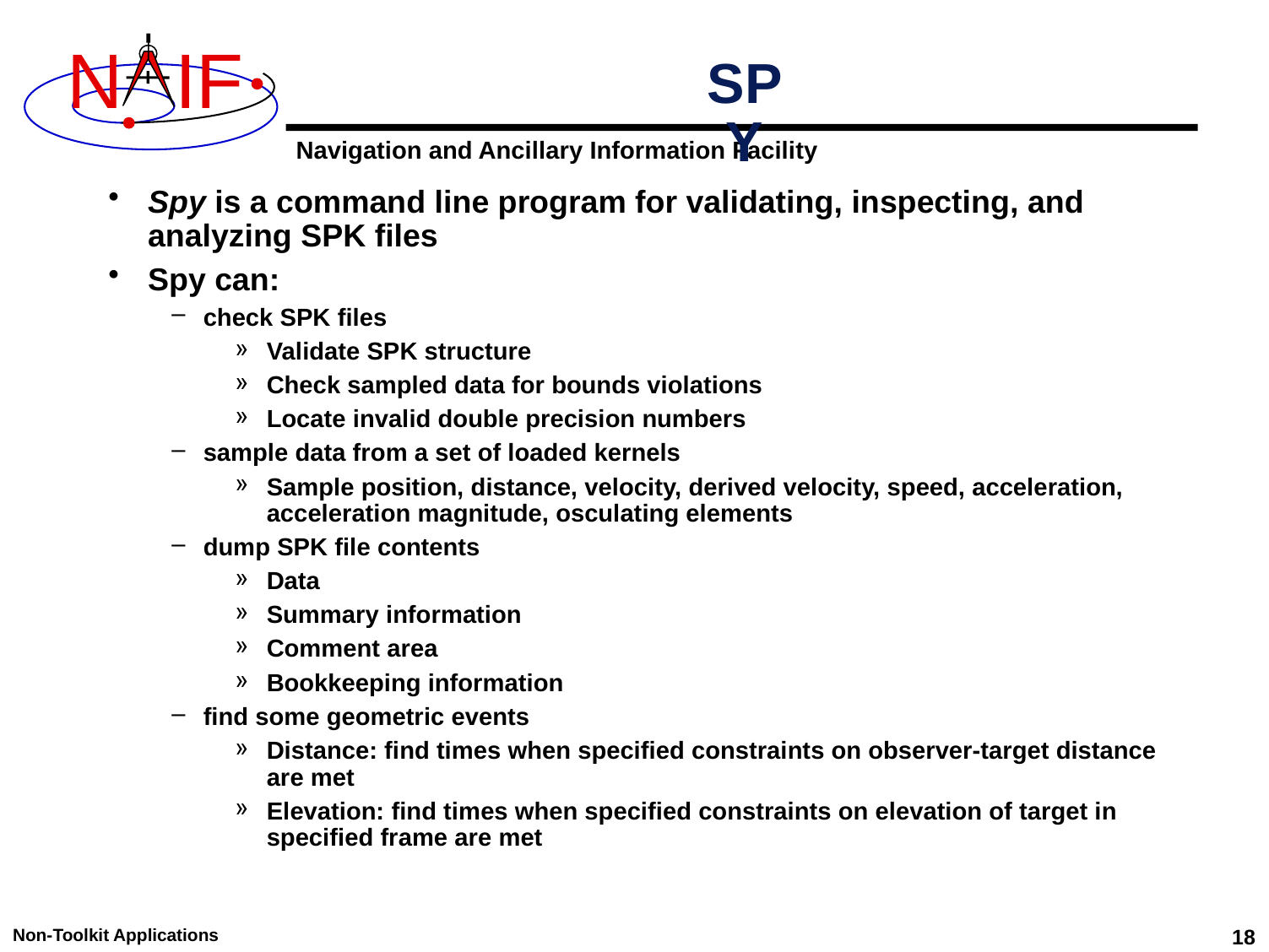

# SPY
Spy is a command line program for validating, inspecting, and analyzing SPK files
Spy can:
check SPK files
Validate SPK structure
Check sampled data for bounds violations
Locate invalid double precision numbers
sample data from a set of loaded kernels
Sample position, distance, velocity, derived velocity, speed, acceleration, acceleration magnitude, osculating elements
dump SPK file contents
Data
Summary information
Comment area
Bookkeeping information
find some geometric events
Distance: find times when specified constraints on observer-target distance are met
Elevation: find times when specified constraints on elevation of target in specified frame are met
Non-Toolkit Applications
18